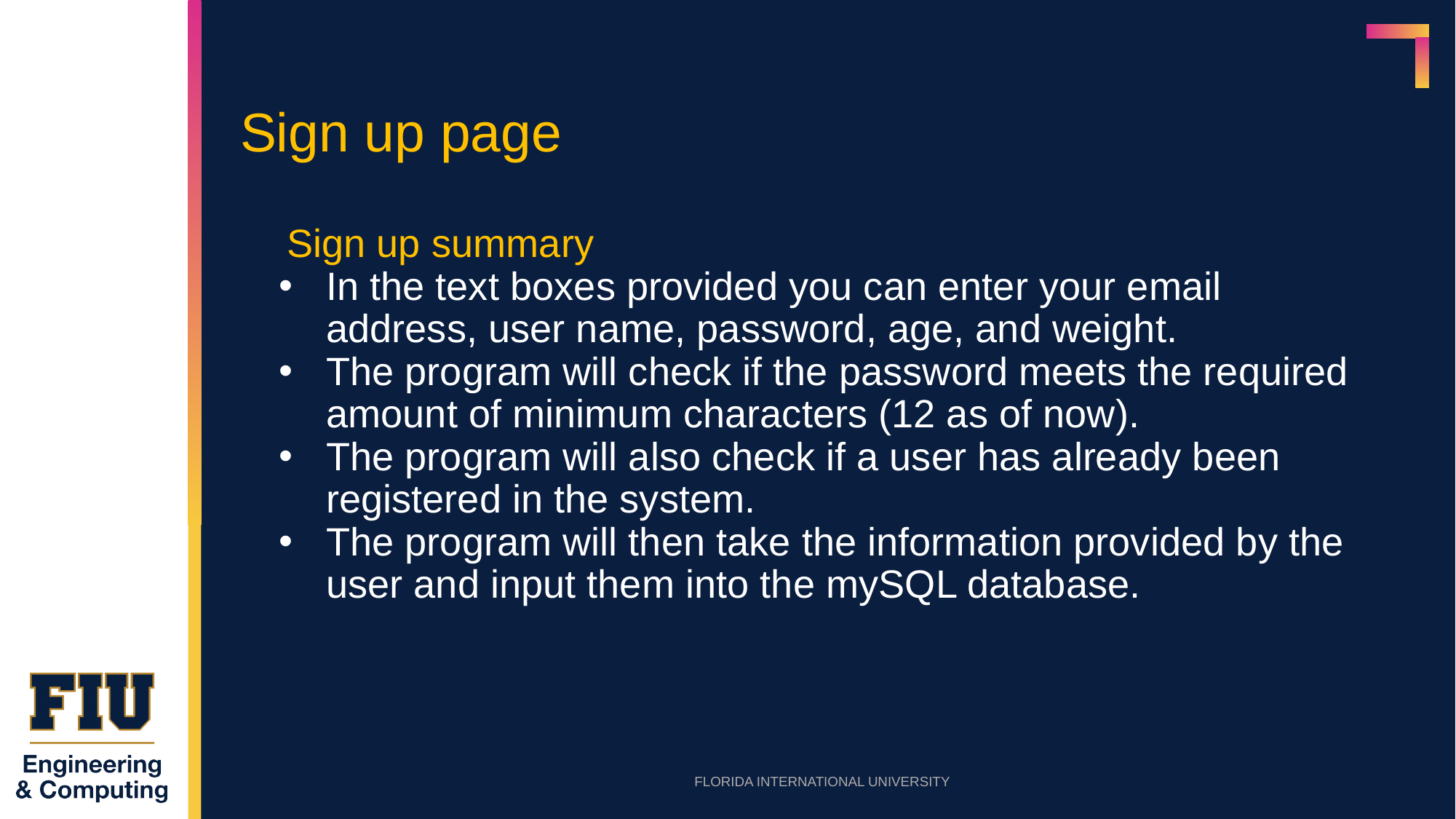

# Sign up page
Sign up summary
In the text boxes provided you can enter your email address, user name, password, age, and weight.
The program will check if the password meets the required amount of minimum characters (12 as of now).
The program will also check if a user has already been registered in the system.
The program will then take the information provided by the user and input them into the mySQL database.